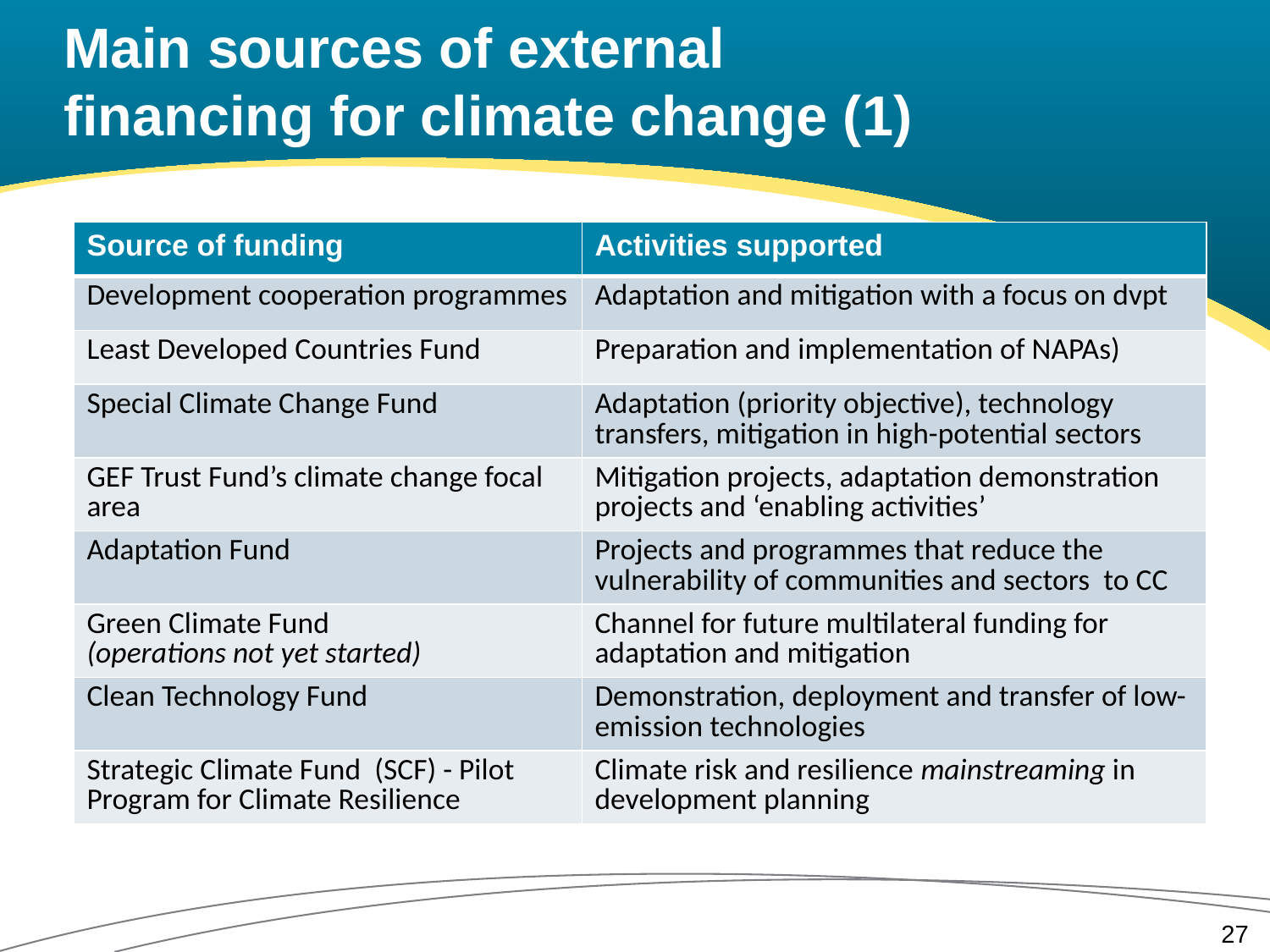

# Main sources of external financing for climate change (1)
| Source of funding | Activities supported |
| --- | --- |
| Development cooperation programmes | Adaptation and mitigation with a focus on dvpt |
| Least Developed Countries Fund | Preparation and implementation of NAPAs) |
| Special Climate Change Fund | Adaptation (priority objective), technology transfers, mitigation in high-potential sectors |
| GEF Trust Fund’s climate change focal area | Mitigation projects, adaptation demonstration projects and ‘enabling activities’ |
| Adaptation Fund | Projects and programmes that reduce the vulnerability of communities and sectors to CC |
| Green Climate Fund (operations not yet started) | Channel for future multilateral funding for adaptation and mitigation |
| Clean Technology Fund | Demonstration, deployment and transfer of low-emission technologies |
| Strategic Climate Fund (SCF) - Pilot Program for Climate Resilience | Climate risk and resilience mainstreaming in development planning |
27